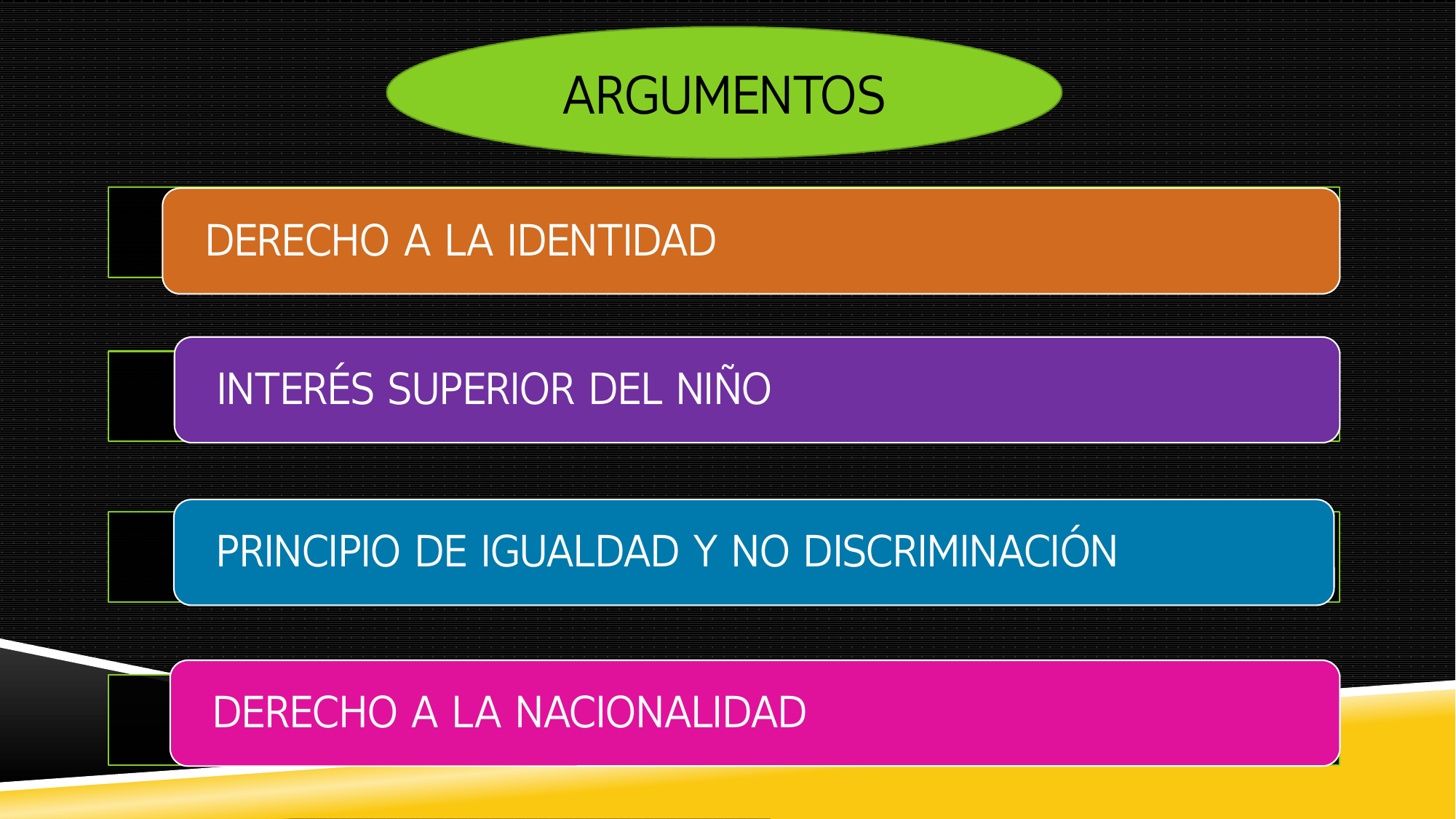

ARGUMENTOS
DERECHO A LA IDENTIDAD
INTERÉS SUPERIOR DEL NIÑO
PRINCIPIO DE IGUALDAD Y NO DISCRIMINACIÓN
DERECHO A LA NACIONALIDAD